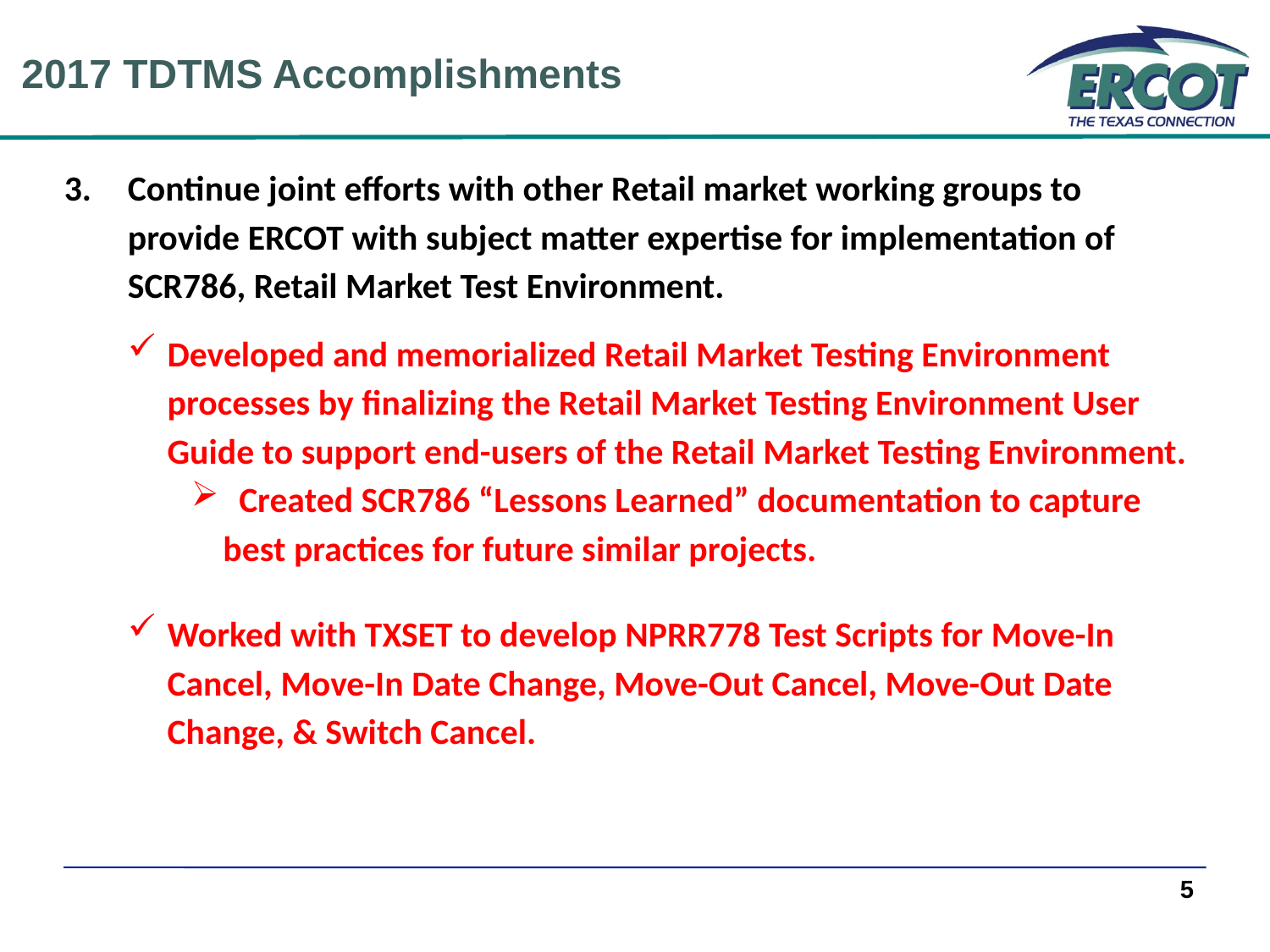

2017 TDTMS Accomplishments
Continue joint efforts with other Retail market working groups to provide ERCOT with subject matter expertise for implementation of SCR786, Retail Market Test Environment.

Developed and memorialized Retail Market Testing Environment processes by finalizing the Retail Market Testing Environment User Guide to support end-users of the Retail Market Testing Environment.
  Created SCR786 “Lessons Learned” documentation to capture best practices for future similar projects.

Worked with TXSET to develop NPRR778 Test Scripts for Move-In Cancel, Move-In Date Change, Move-Out Cancel, Move-Out Date Change, & Switch Cancel.
5